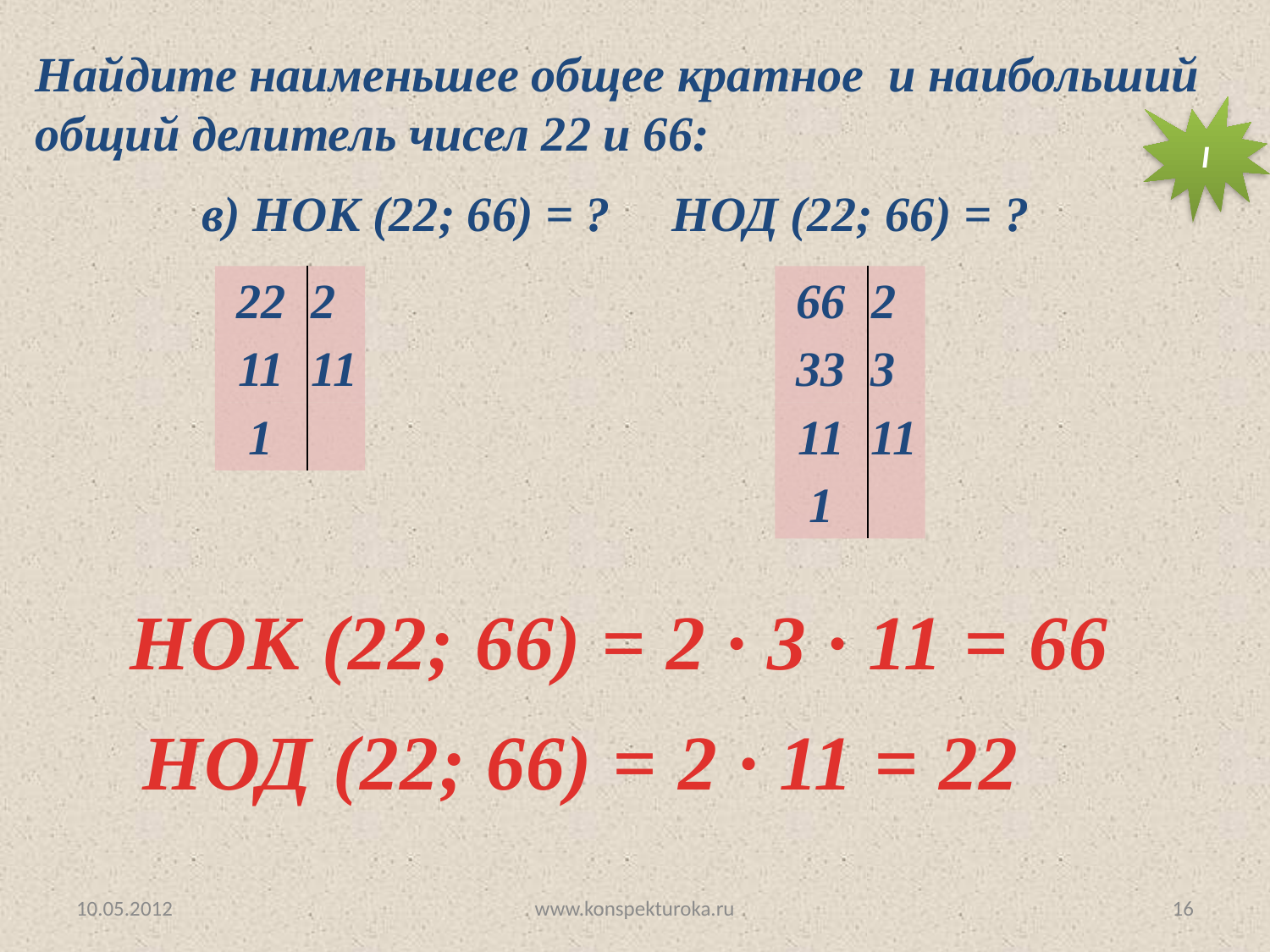

Найдите наименьшее общее кратное  и наибольший общий делитель чисел 22 и 66:
I
в) НОК (22; 66) = ?     НОД (22; 66) = ?
| 22 | 2 |
| --- | --- |
| 11 | 11 |
| 1 |  |
| 66 | 2 |
| --- | --- |
| 33 | 3 |
| 11 | 11 |
| 1 |  |
НОК (22; 66) = 2 · 3 · 11 = 66
 НОД (22; 66) = 2 · 11 = 22
10.05.2012
www.konspekturoka.ru
16